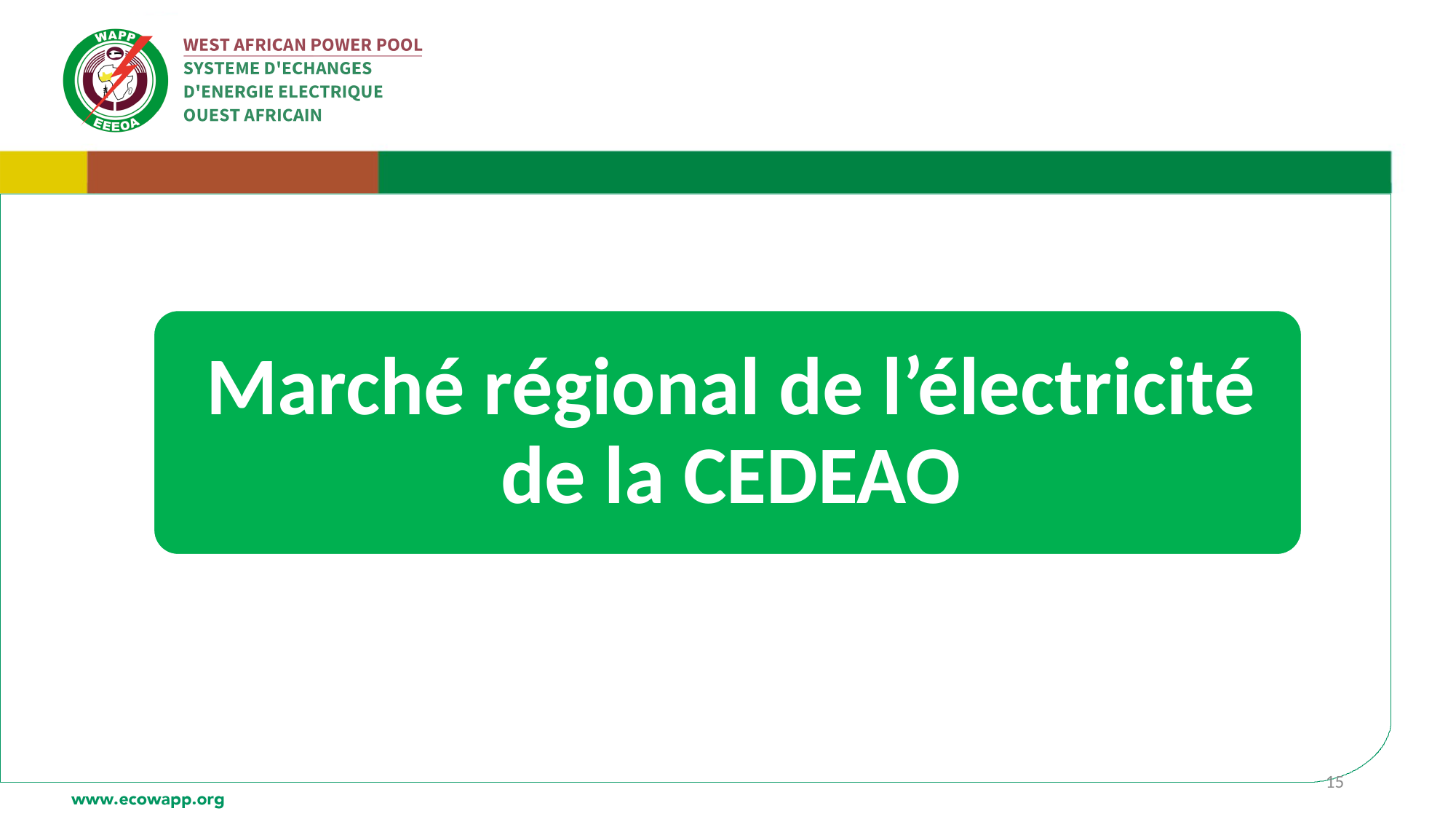

Marché régional de l’électricité de la CEDEAO
15